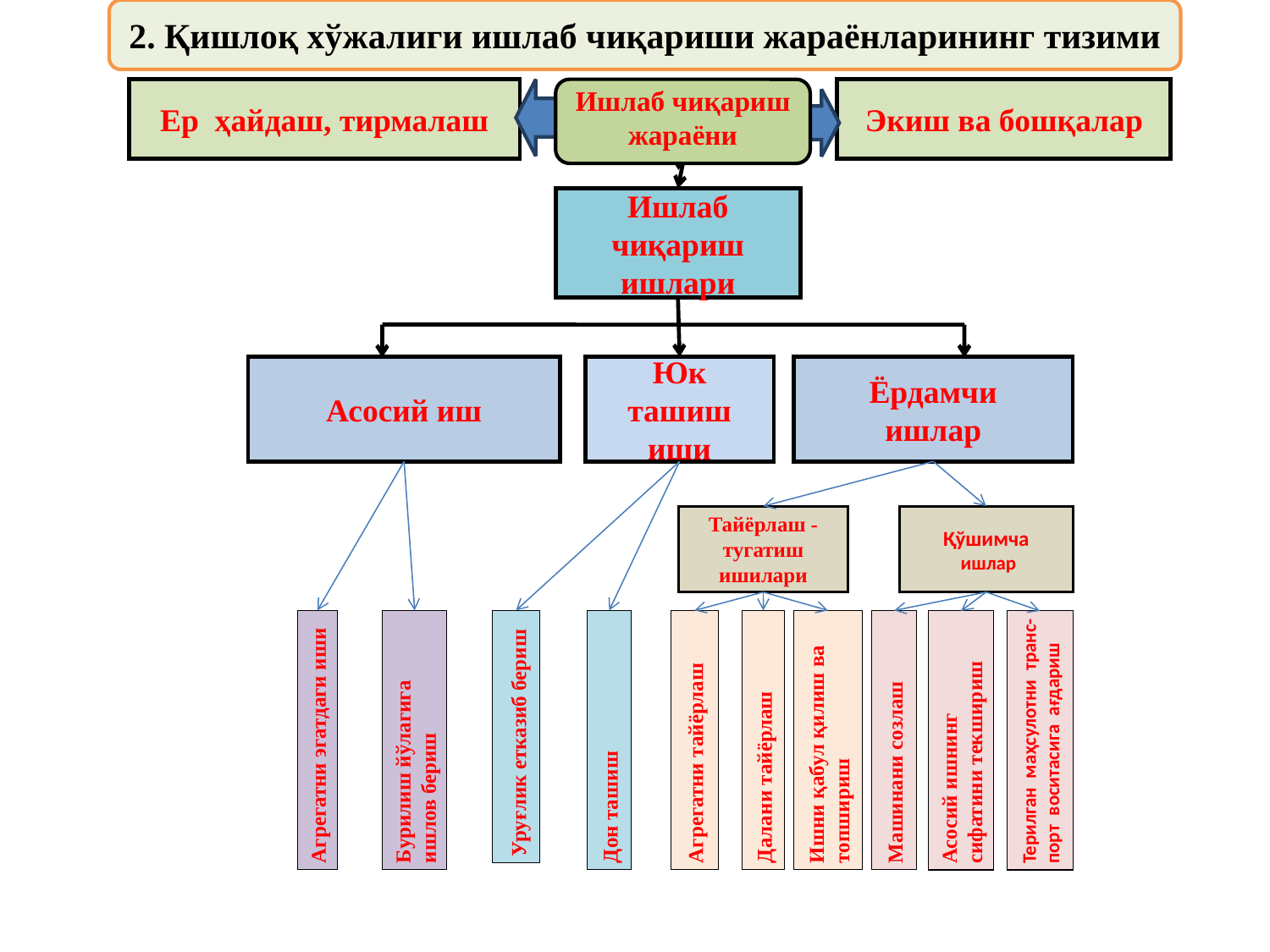

2. Қишлоқ хўжалиги ишлаб чиқариши жараёнларининг тизими
Қишлоқ хўжалиги ишлаб чиқариш жараёнининг  тизими

Ер  ҳайдаш, тирмалаш

Ишлаб чиқариш жараёни

Экиш ва бошқалар

Ишлаб чиқариш ишлари

Асосий иш
Юк ташиш иши
Ёрдамчи
ишлар
Тайёрлаш -тугатиш ишилари
Қўшимча
 ишлар
Агрегатни эгатдаги иши
Бурилиш йўлагига ишлов бериш
Уруғлик етказиб бериш
Дон ташиш
Агрегатни тайёрлаш
Далани тайёрлаш
Ишни қабул қилиш ва топшириш
Машинани созлаш
Асосий ишнинг сифатини текшириш
Терилган  маҳсулотни  транс-порт  воситасига  ағдариш